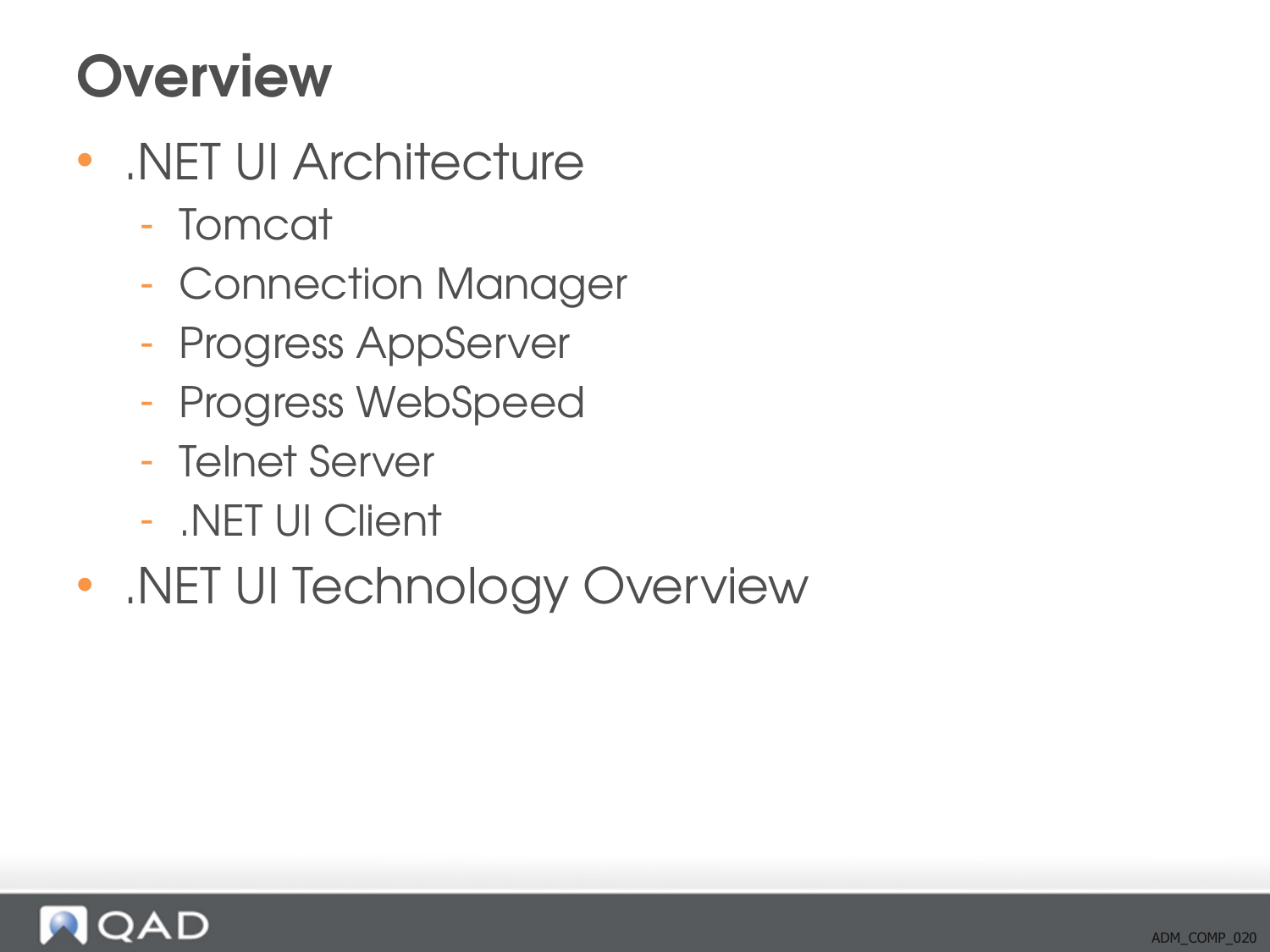

# Overview
.NET UI Architecture
Tomcat
Connection Manager
Progress AppServer
Progress WebSpeed
Telnet Server
.NET UI Client
.NET UI Technology Overview

ADM_COMP_020